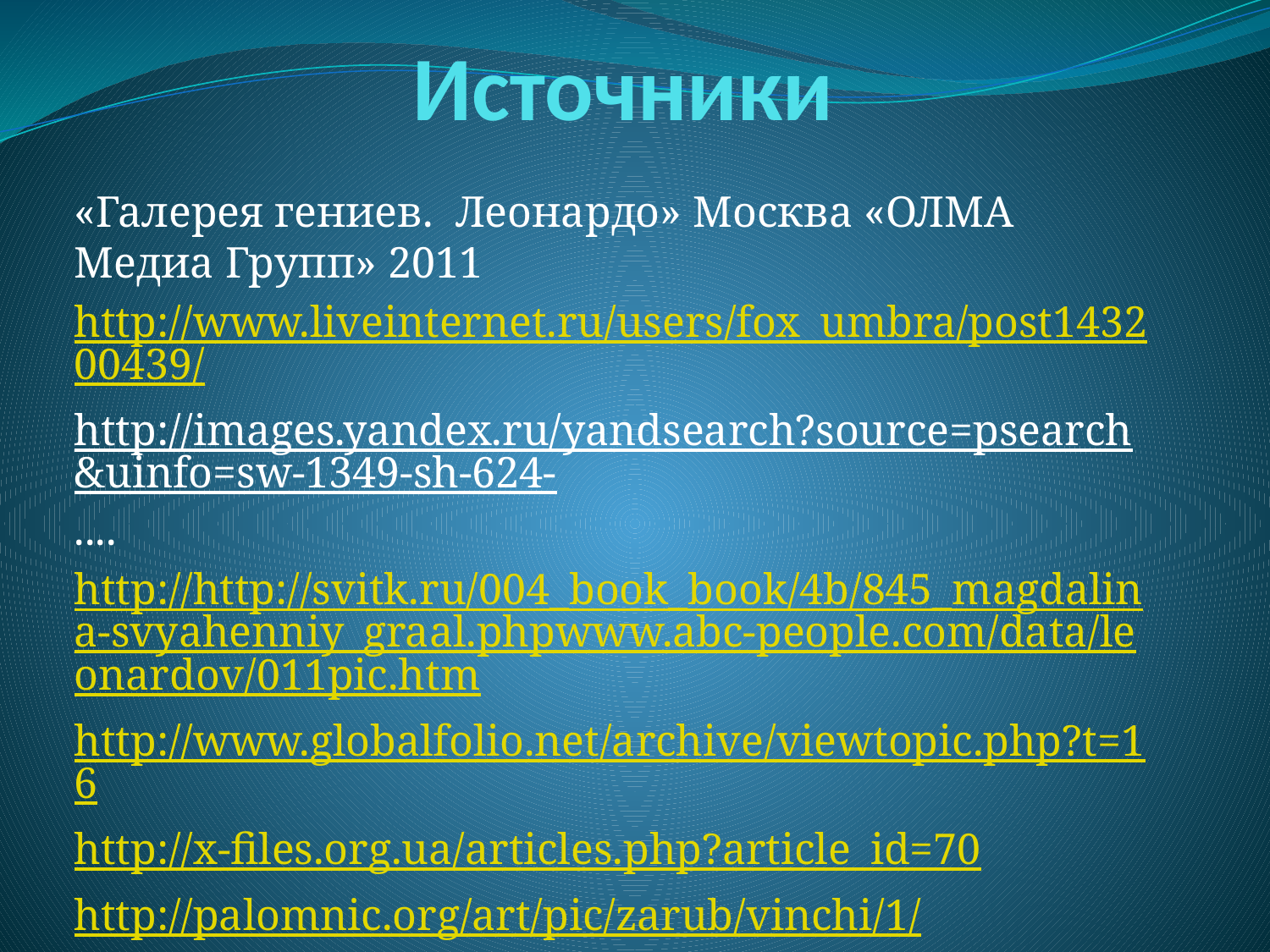

# Источники
«Галерея гениев.  Леонардо» Москва «ОЛМА Медиа Групп» 2011
http://www.liveinternet.ru/users/fox_umbra/post143200439/
http://images.yandex.ru/yandsearch?source=psearch&uinfo=sw-1349-sh-624-....
http://http://svitk.ru/004_book_book/4b/845_magdalina-svyahenniy_graal.phpwww.abc-people.com/data/leonardov/011pic.htm
http://www.globalfolio.net/archive/viewtopic.php?t=16
http://x-files.org.ua/articles.php?article_id=70
http://palomnic.org/art/pic/zarub/vinchi/1/